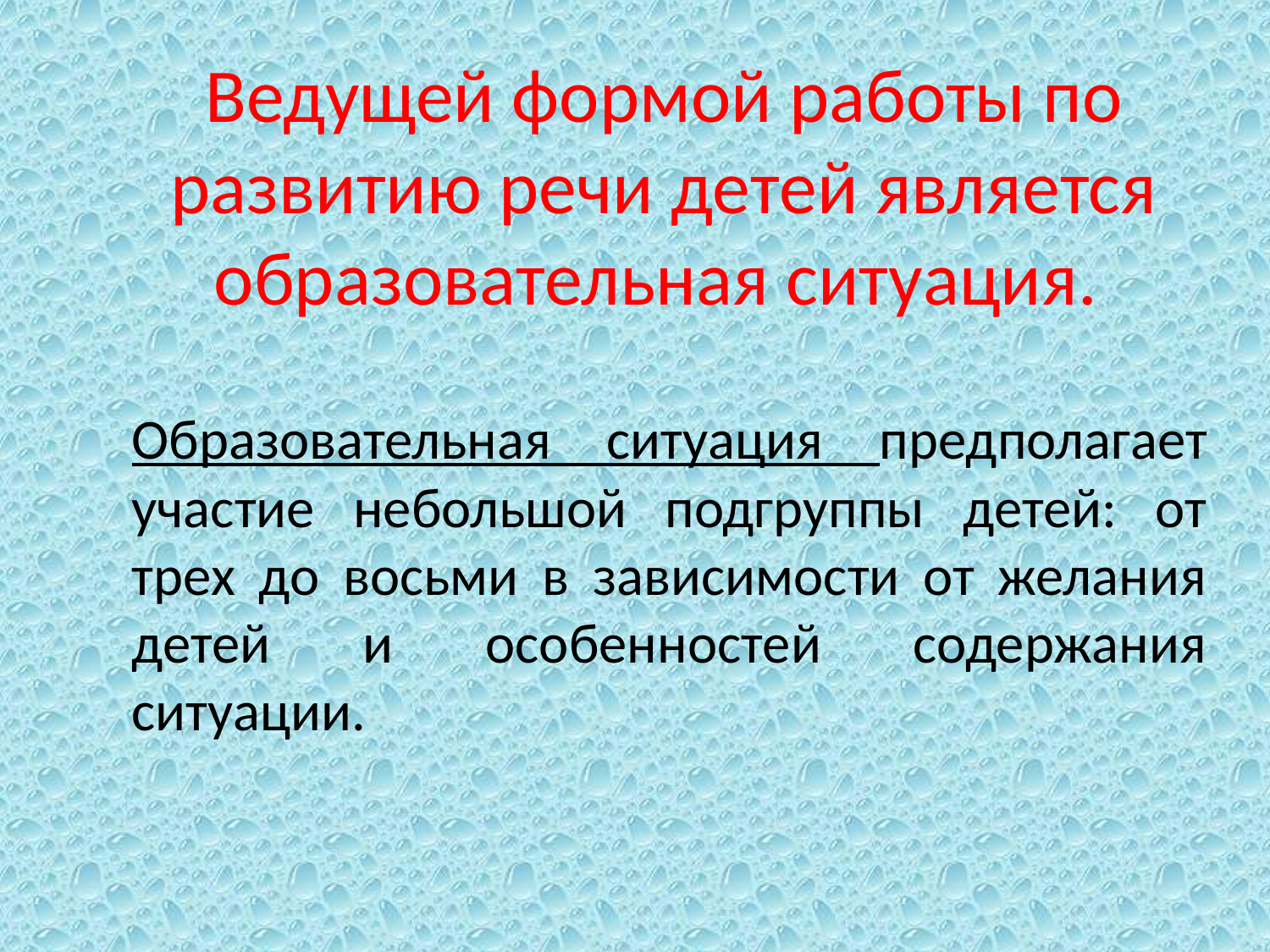

# Ведущей формой работы по развитию речи детей является образовательная ситуация.
Образовательная ситуация предполагает участие небольшой подгруппы детей: от трех до восьми в зависимости от желания детей и особенностей содержания ситуации.